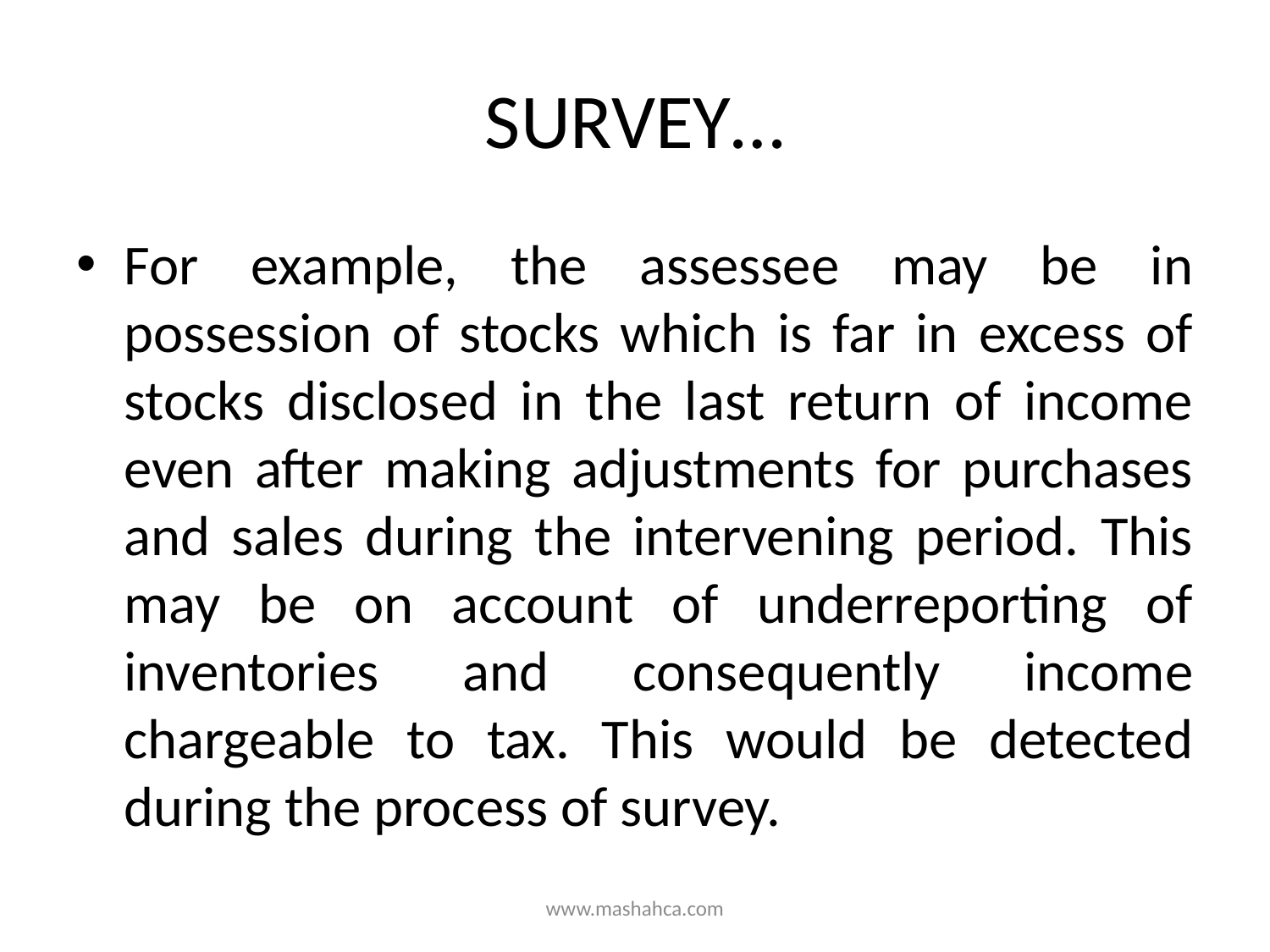

# SURVEY…
For example, the assessee may be in possession of stocks which is far in excess of stocks disclosed in the last return of income even after making adjustments for purchases and sales during the intervening period. This may be on account of underreporting of inventories and consequently income chargeable to tax. This would be detected during the process of survey.
www.mashahca.com